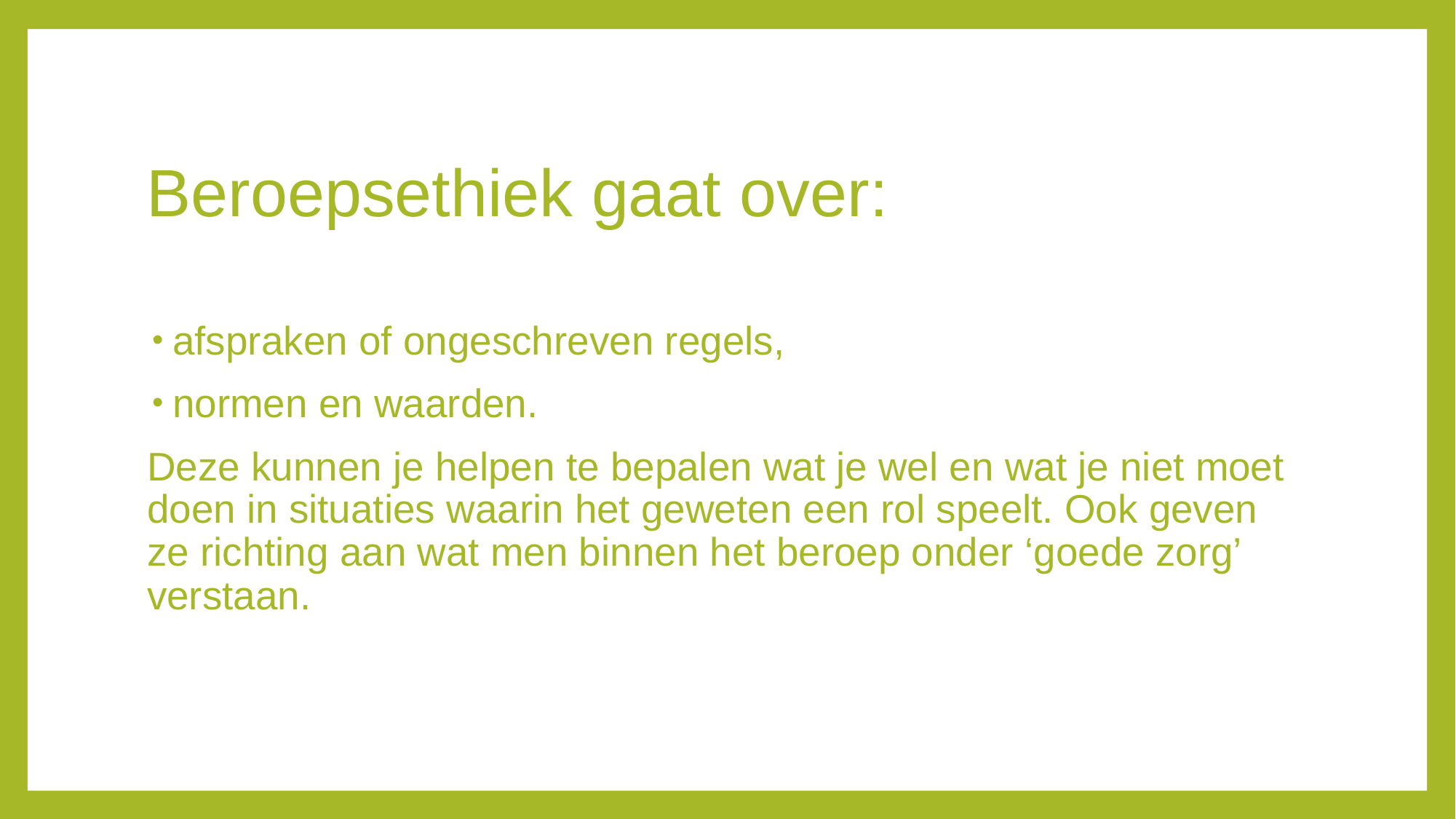

# Beroepsethiek gaat over:
afspraken of ongeschreven regels,
normen en waarden.
Deze kunnen je helpen te bepalen wat je wel en wat je niet moet doen in situaties waarin het geweten een rol speelt. Ook geven ze richting aan wat men binnen het beroep onder ‘goede zorg’ verstaan.